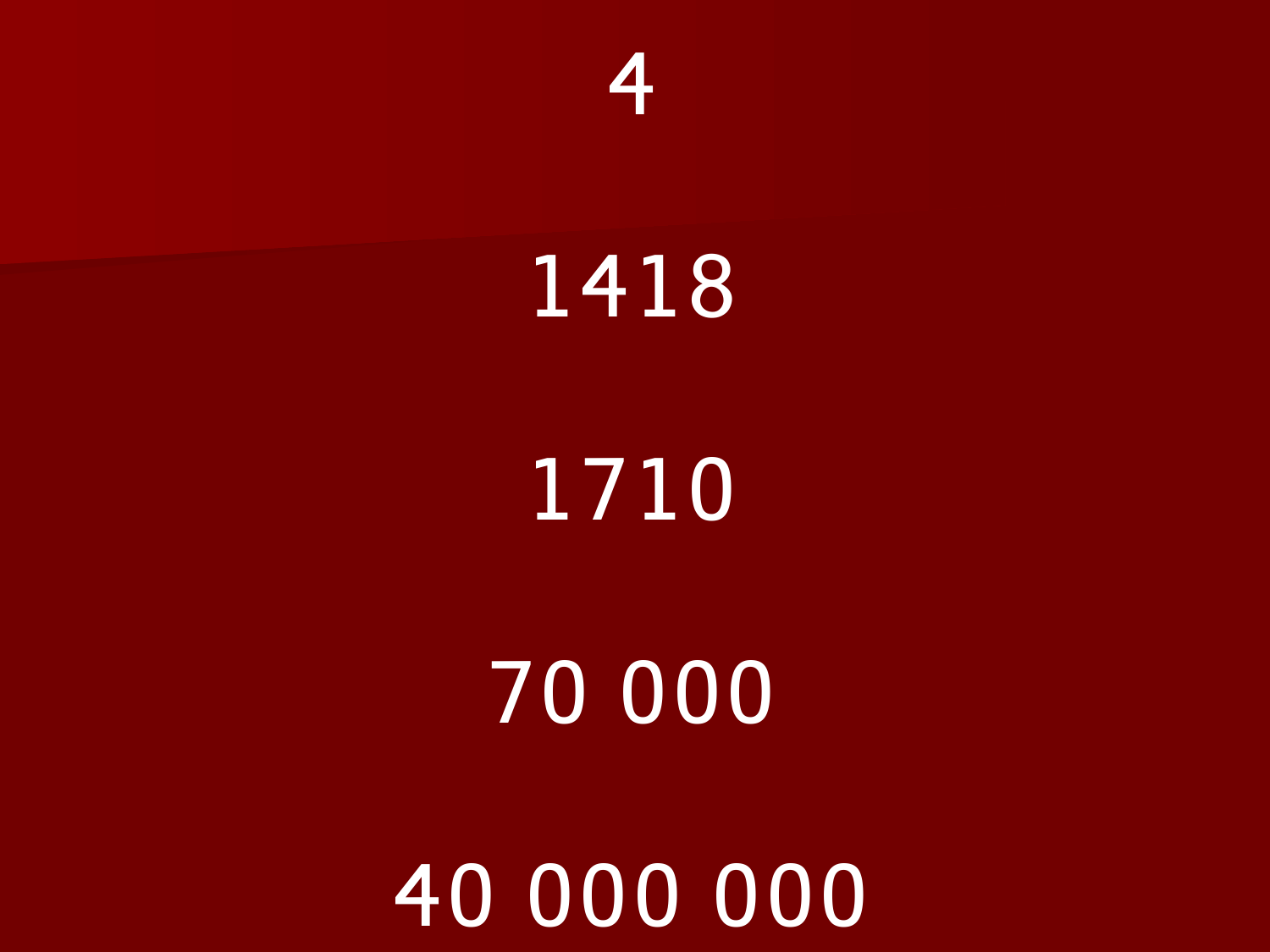

# 4 1418 1710 70 000 40 000 000